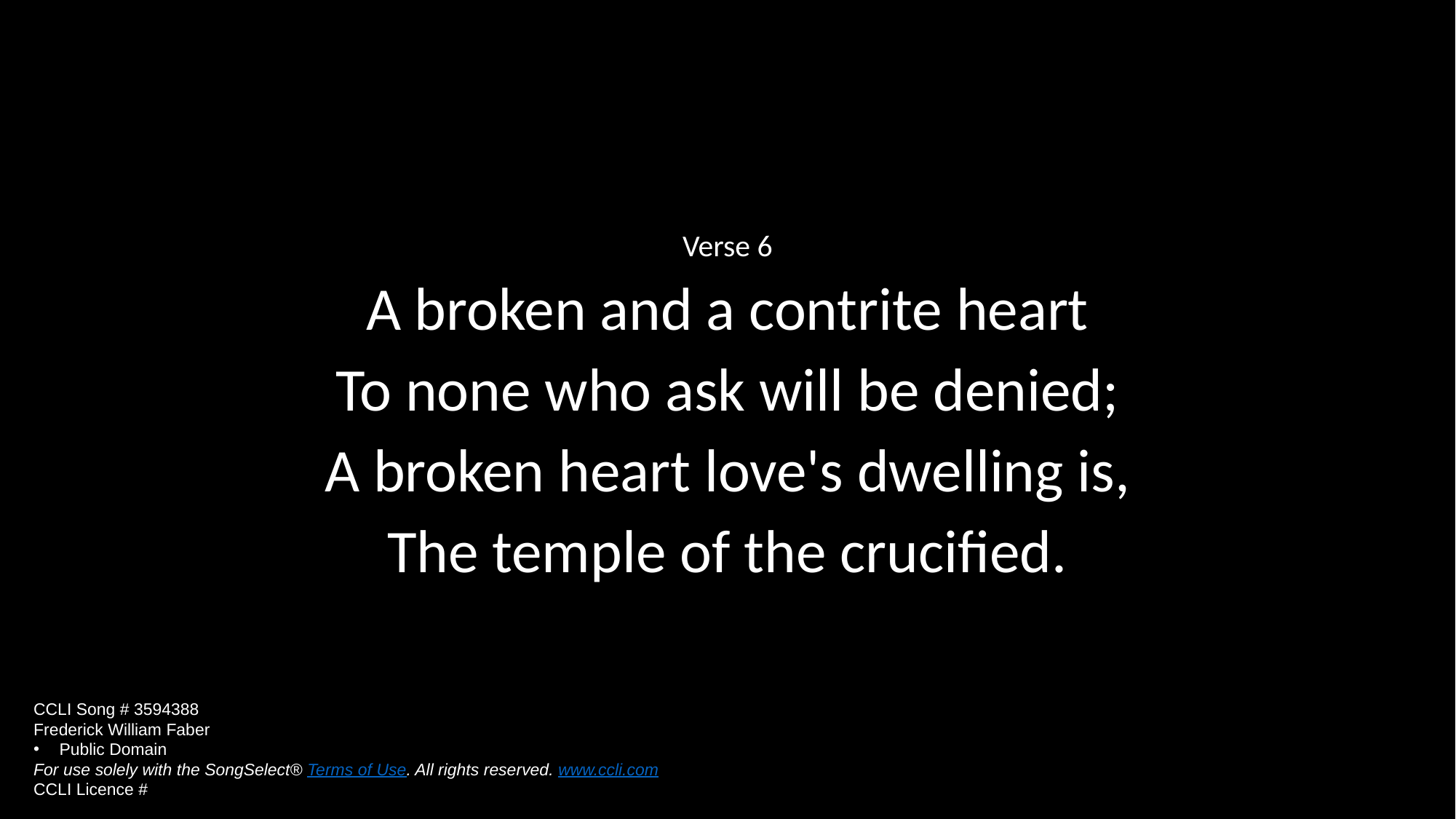

Verse 6
A broken and a contrite heart
To none who ask will be denied;
A broken heart love's dwelling is,
The temple of the crucified.
CCLI Song # 3594388
Frederick William Faber
Public Domain
For use solely with the SongSelect® Terms of Use. All rights reserved. www.ccli.com
CCLI Licence #